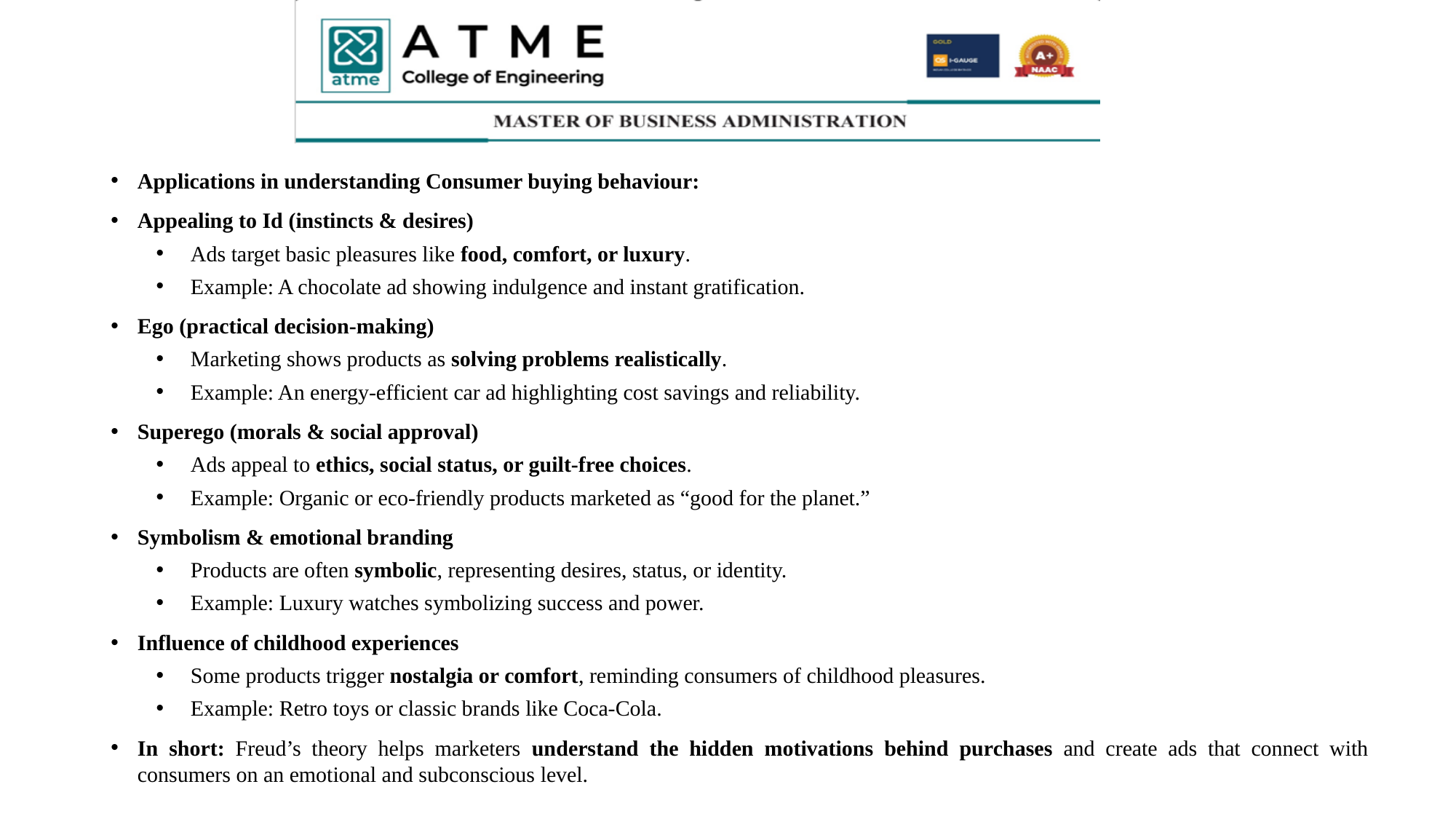

#
Applications in understanding Consumer buying behaviour:
Appealing to Id (instincts & desires)
Ads target basic pleasures like food, comfort, or luxury.
Example: A chocolate ad showing indulgence and instant gratification.
Ego (practical decision-making)
Marketing shows products as solving problems realistically.
Example: An energy-efficient car ad highlighting cost savings and reliability.
Superego (morals & social approval)
Ads appeal to ethics, social status, or guilt-free choices.
Example: Organic or eco-friendly products marketed as “good for the planet.”
Symbolism & emotional branding
Products are often symbolic, representing desires, status, or identity.
Example: Luxury watches symbolizing success and power.
Influence of childhood experiences
Some products trigger nostalgia or comfort, reminding consumers of childhood pleasures.
Example: Retro toys or classic brands like Coca-Cola.
In short: Freud’s theory helps marketers understand the hidden motivations behind purchases and create ads that connect with consumers on an emotional and subconscious level.